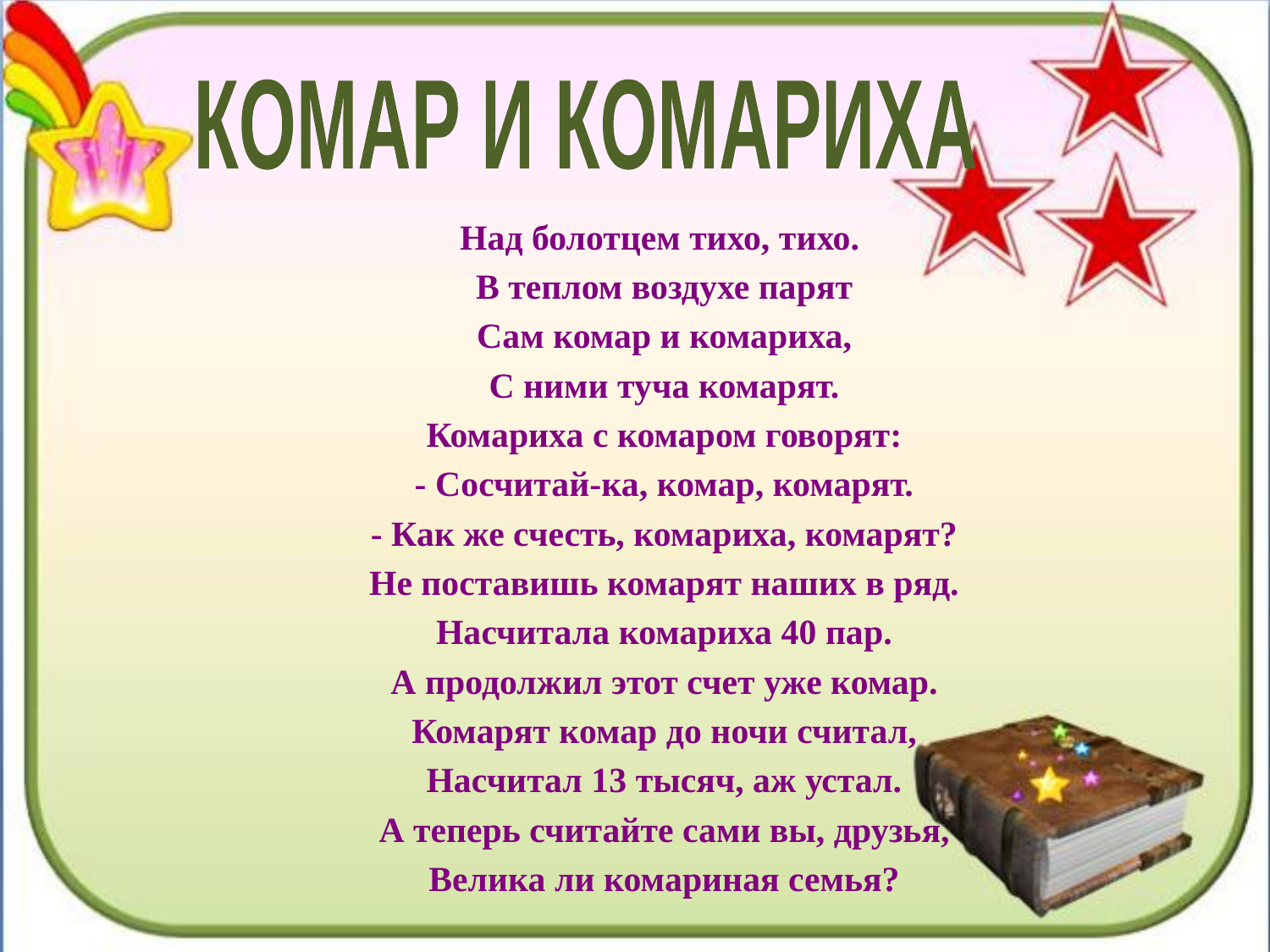

КОМАР И КОМАРИХА
Над болотцем тихо, тихо.
 В теплом воздухе парят
 Сам комар и комариха,
 С ними туча комарят.
 Комариха с комаром говорят:
 - Сосчитай-ка, комар, комарят.
 - Как же счесть, комариха, комарят?
 Не поставишь комарят наших в ряд.
 Насчитала комариха 40 пар.
 А продолжил этот счет уже комар.
 Комарят комар до ночи считал,
 Насчитал 13 тысяч, аж устал.
 А теперь считайте сами вы, друзья,
 Велика ли комариная семья?